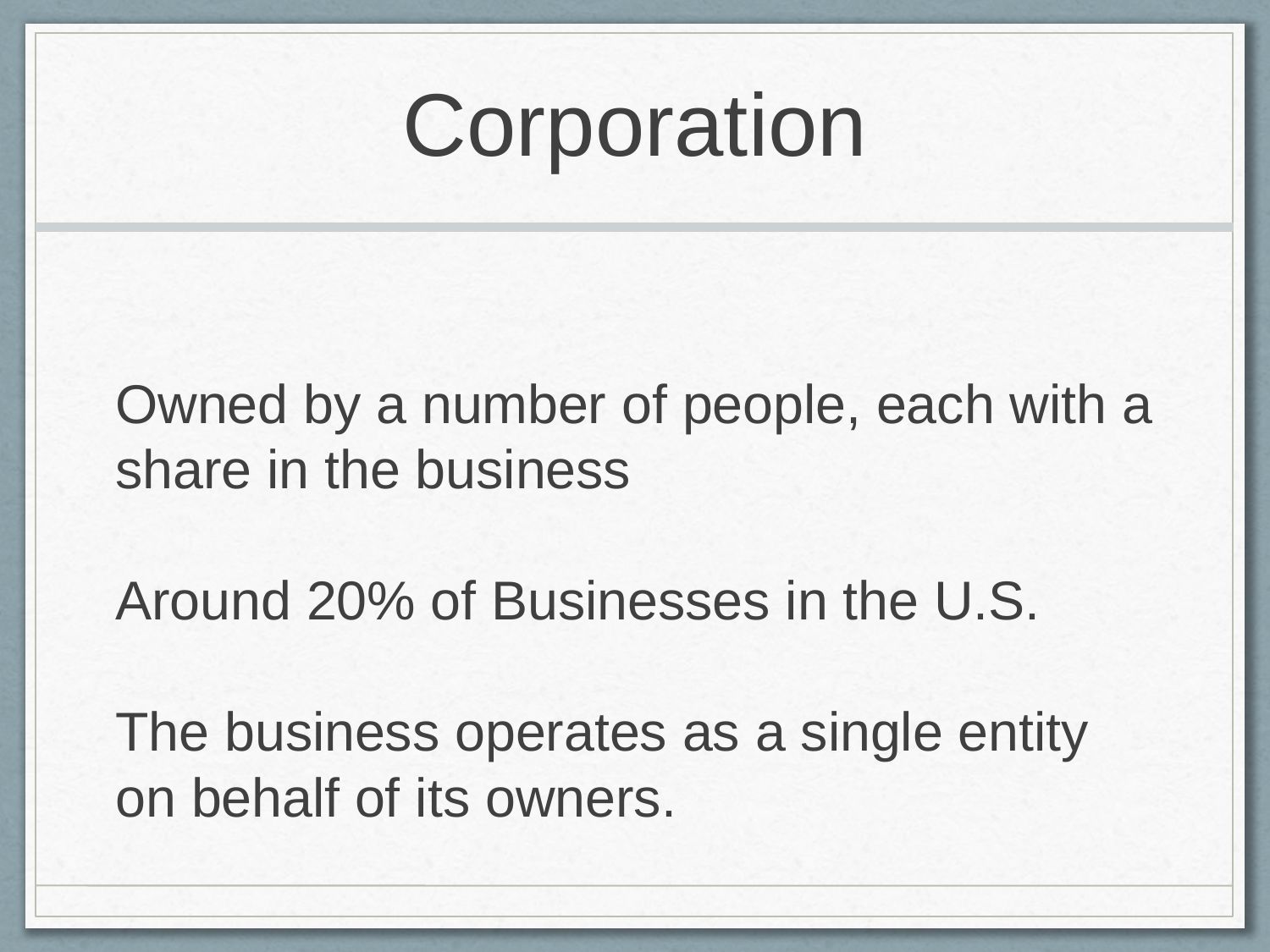

# Corporation
Owned by a number of people, each with a share in the business

Around 20% of Businesses in the U.S.

The business operates as a single entity on behalf of its owners.